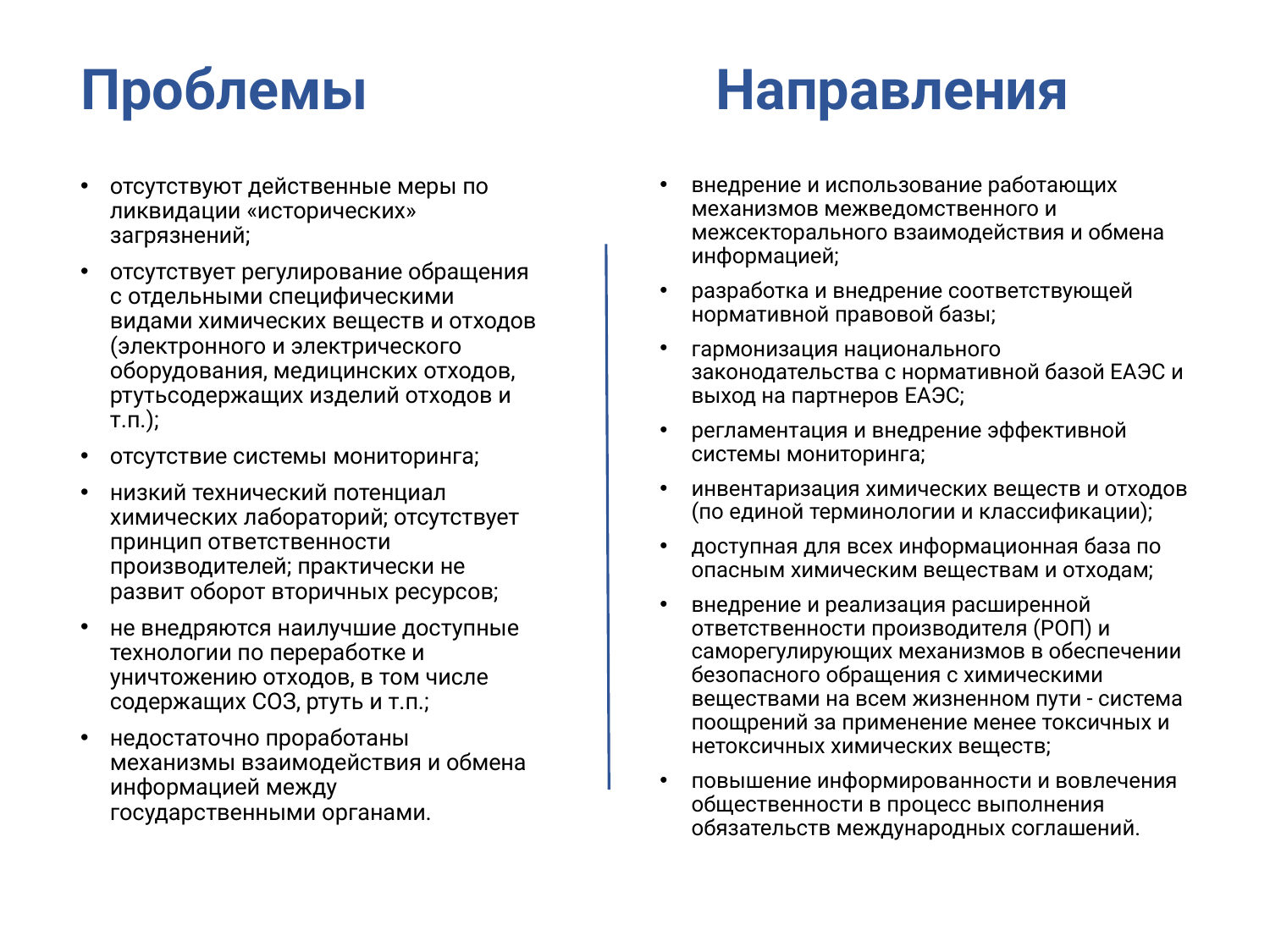

# Проблемы 			Направления
отсутствуют действенные меры по ликвидации «исторических» загрязнений;
отсутствует регулирование обращения с отдельными специфическими видами химических веществ и отходов (электронного и электрического оборудования, медицинских отходов, ртутьсодержащих изделий отходов и т.п.);
отсутствие системы мониторинга;
низкий технический потенциал химических лабораторий; отсутствует принцип ответственности производителей; практически не развит оборот вторичных ресурсов;
не внедряются наилучшие доступные технологии по переработке и уничтожению отходов, в том числе содержащих СОЗ, ртуть и т.п.;
недостаточно проработаны механизмы взаимодействия и обмена информацией между государственными органами.
внедрение и использование работающих механизмов межведомственного и межсекторального взаимодействия и обмена информацией;
разработка и внедрение соответствующей нормативной правовой базы;
гармонизация национального законодательства с нормативной базой ЕАЭС и выход на партнеров ЕАЭС;
регламентация и внедрение эффективной системы мониторинга;
инвентаризация химических веществ и отходов (по единой терминологии и классификации);
доступная для всех информационная база по опасным химическим веществам и отходам;
внедрение и реализация расширенной ответственности производителя (РОП) и саморегулирующих механизмов в обеспечении безопасного обращения с химическими веществами на всем жизненном пути - система поощрений за применение менее токсичных и нетоксичных химических веществ;
повышение информированности и вовлечения общественности в процесс выполнения обязательств международных соглашений.